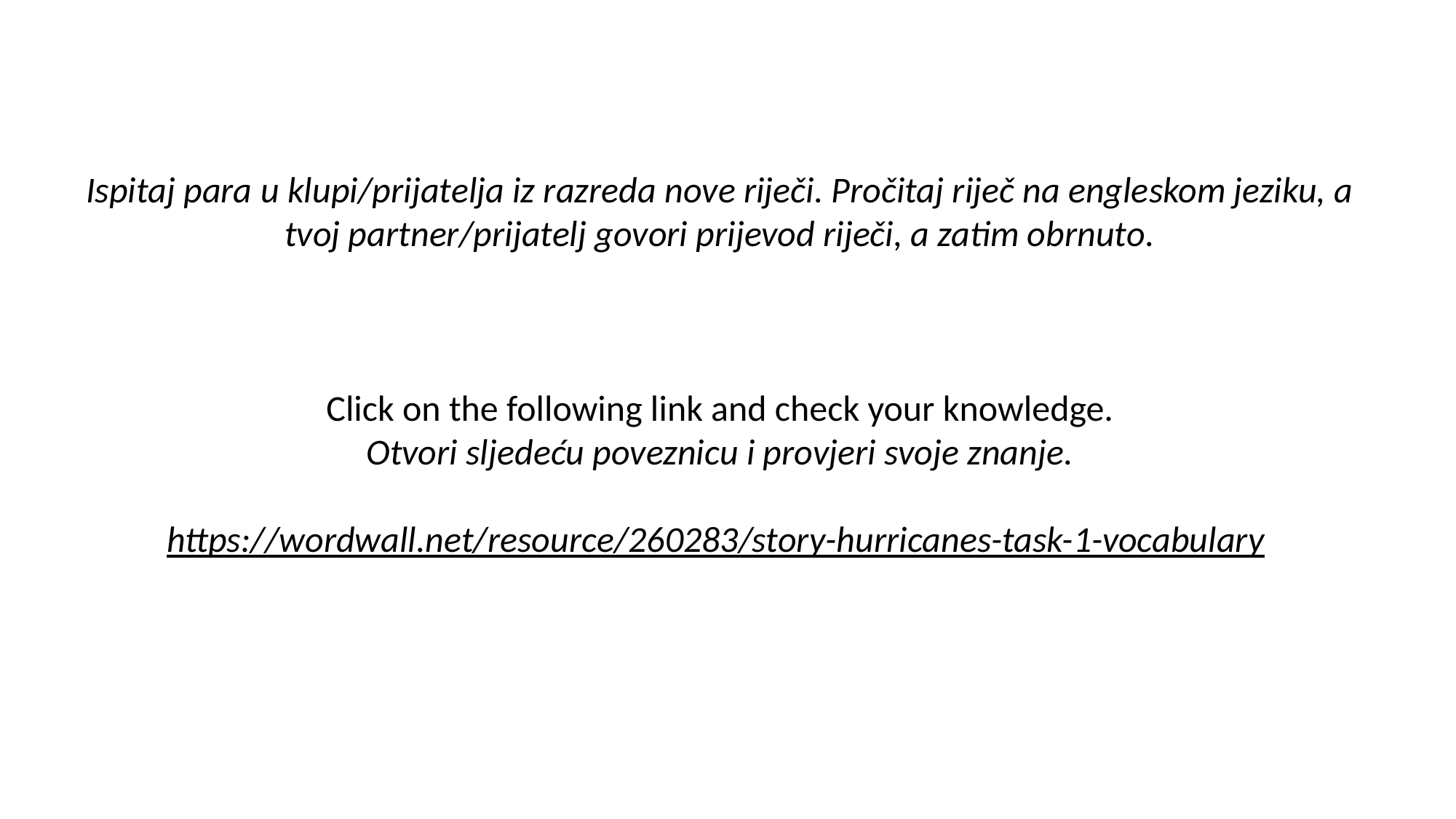

Ispitaj para u klupi/prijatelja iz razreda nove riječi. Pročitaj riječ na engleskom jeziku, a tvoj partner/prijatelj govori prijevod riječi, a zatim obrnuto.

Click on the following link and check your knowledge.
Otvori sljedeću poveznicu i provjeri svoje znanje.

https://wordwall.net/resource/260283/story-hurricanes-task-1-vocabulary